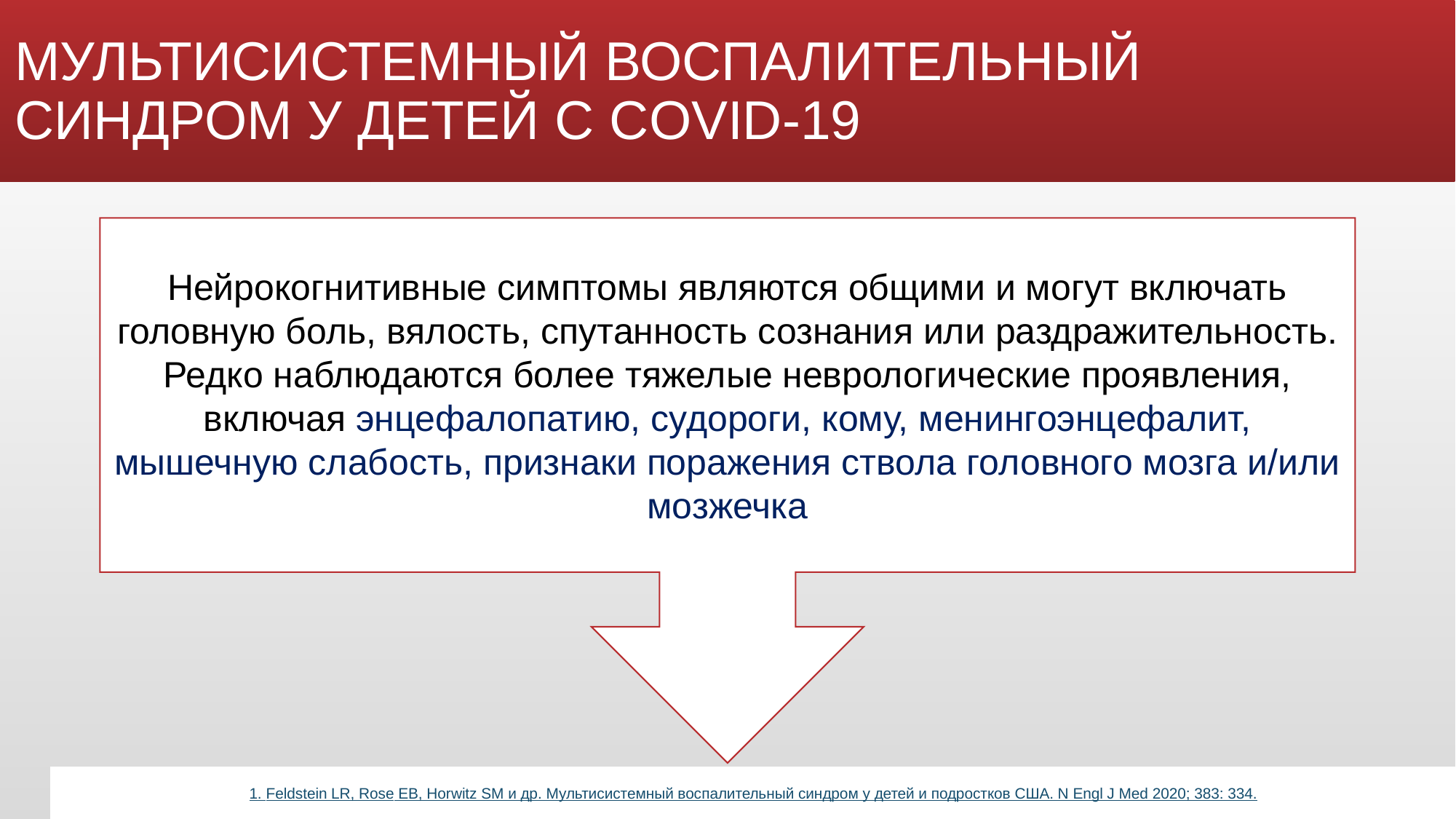

# МУЛЬТИСИСТЕМНЫЙ ВОСПАЛИТЕЛЬНЫЙ СИНДРОМ У ДЕТЕЙ С COVID-19
Нейрокогнитивные симптомы являются общими и могут включать головную боль, вялость, спутанность сознания или раздражительность.
Редко наблюдаются более тяжелые неврологические проявления, включая энцефалопатию, судороги, кому, менингоэнцефалит, мышечную слабость, признаки поражения ствола головного мозга и/или мозжечка

1. Feldstein LR, Rose EB, Horwitz SM и др. Мультисистемный воспалительный синдром у детей и подростков США. N Engl J Med 2020; 383: 334.